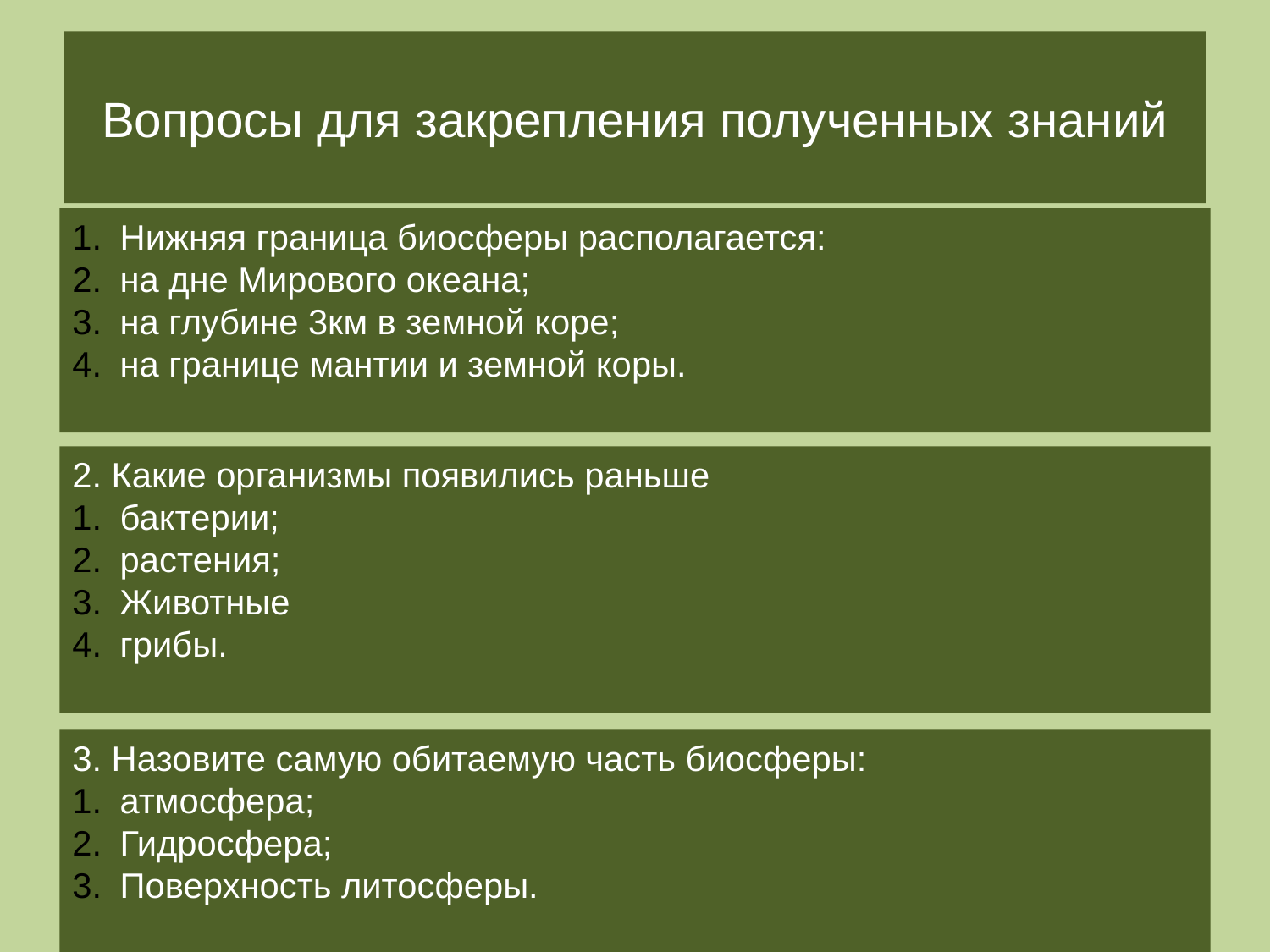

# Вопросы для закрепления полученных знаний
Нижняя граница биосферы располагается:
на дне Мирового океана;
на глубине 3км в земной коре;
на границе мантии и земной коры.

2. Какие организмы появились раньше
бактерии;
растения;
Животные
грибы.

3. Назовите самую обитаемую часть биосферы:
атмосфера;
Гидросфера;
Поверхность литосферы.